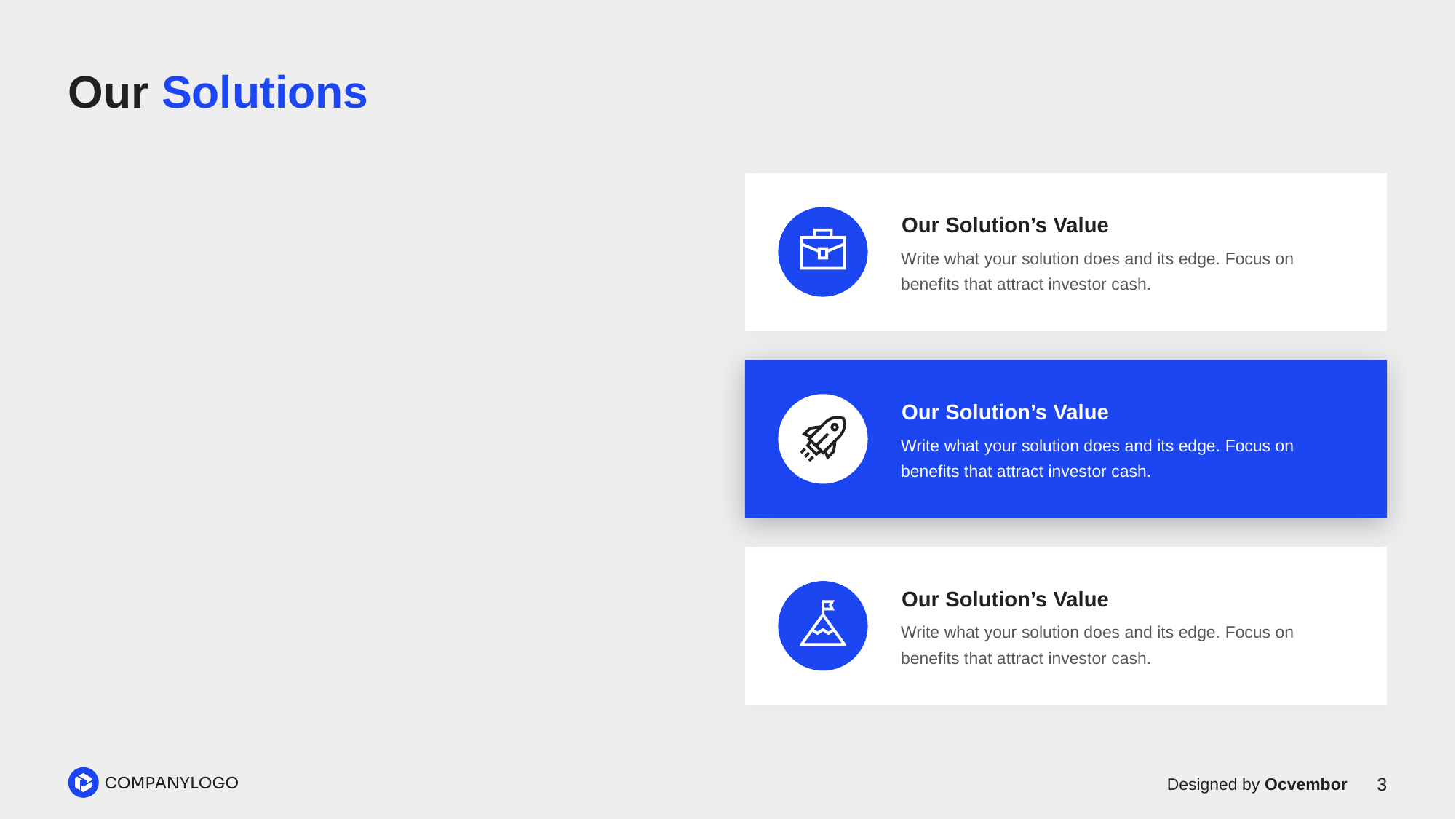

# Our Solutions

Our Solution’s Value
Write what your solution does and its edge. Focus on benefits that attract investor cash.

Our Solution’s Value
Write what your solution does and its edge. Focus on benefits that attract investor cash.

Our Solution’s Value
Write what your solution does and its edge. Focus on benefits that attract investor cash.